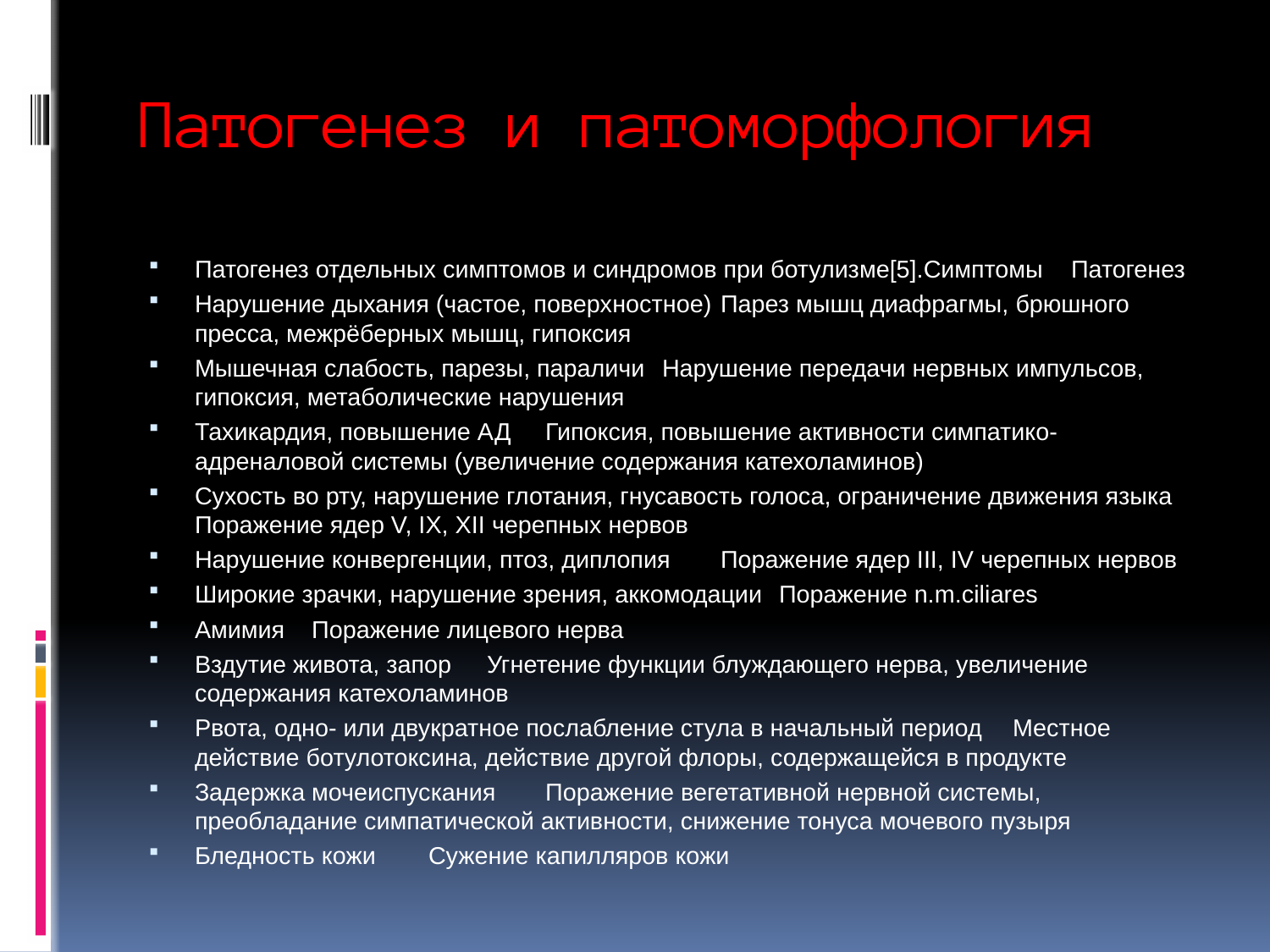

# Патогенез и патоморфология
Патогенез отдельных симптомов и синдромов при ботулизме[5].Симптомы	Патогенез
Нарушение дыхания (частое, поверхностное)	Парез мышц диафрагмы, брюшного пресса, межрёберных мышц, гипоксия
Мышечная слабость, парезы, параличи	Нарушение передачи нервных импульсов, гипоксия, метаболические нарушения
Тахикардия, повышение АД	Гипоксия, повышение активности симпатико-адреналовой системы (увеличение содержания катехоламинов)
Сухость во рту, нарушение глотания, гнусавость голоса, ограничение движения языка	Поражение ядер V, IX, XII черепных нервов
Нарушение конвергенции, птоз, диплопия	Поражение ядер III, IV черепных нервов
Широкие зрачки, нарушение зрения, аккомодации	Поражение n.m.ciliares
Амимия	Поражение лицевого нерва
Вздутие живота, запор	Угнетение функции блуждающего нерва, увеличение содержания катехоламинов
Рвота, одно- или двукратное послабление стула в начальный период	Местное действие ботулотоксина, действие другой флоры, содержащейся в продукте
Задержка мочеиспускания	Поражение вегетативной нервной системы, преобладание симпатической активности, снижение тонуса мочевого пузыря
Бледность кожи	Сужение капилляров кожи